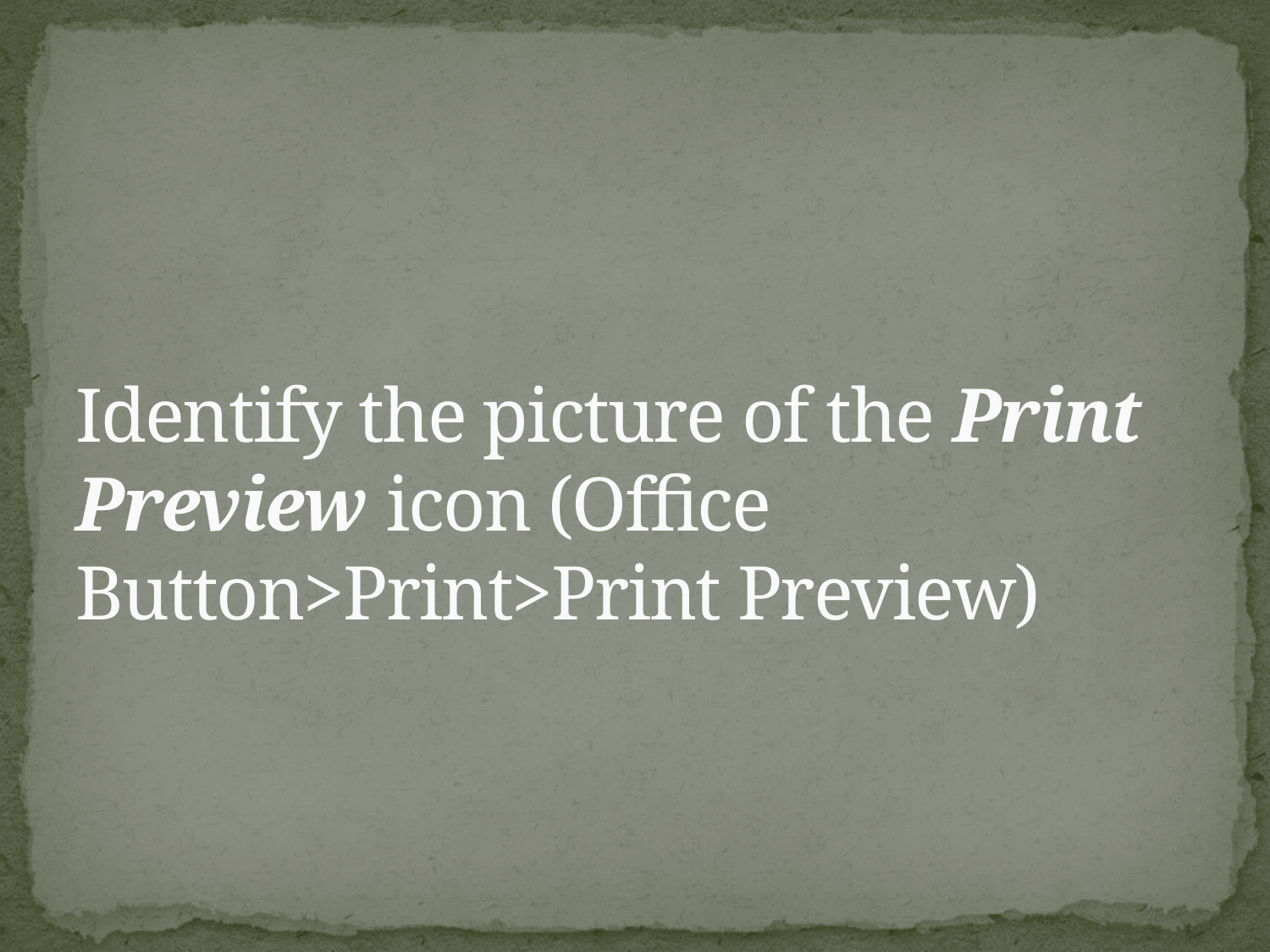

# Identify the picture of the Print Preview icon (Office Button>Print>Print Preview)